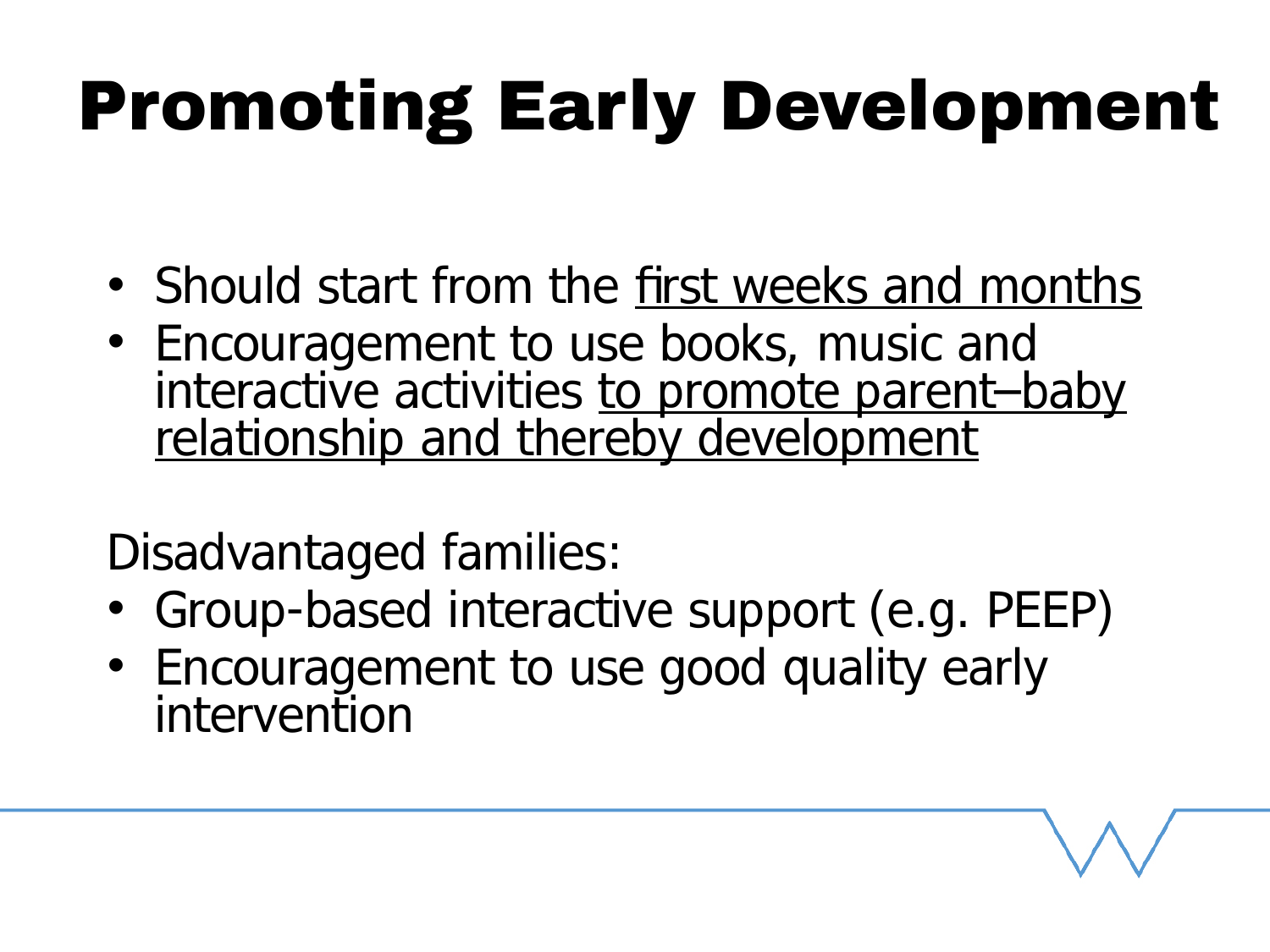

# Promoting Early Development

Should start from the first weeks and months
Encouragement to use books, music and interactive activities to promote parent–baby relationship and thereby development

Disadvantaged families:
Group-based interactive support (e.g. PEEP)
Encouragement to use good quality early intervention